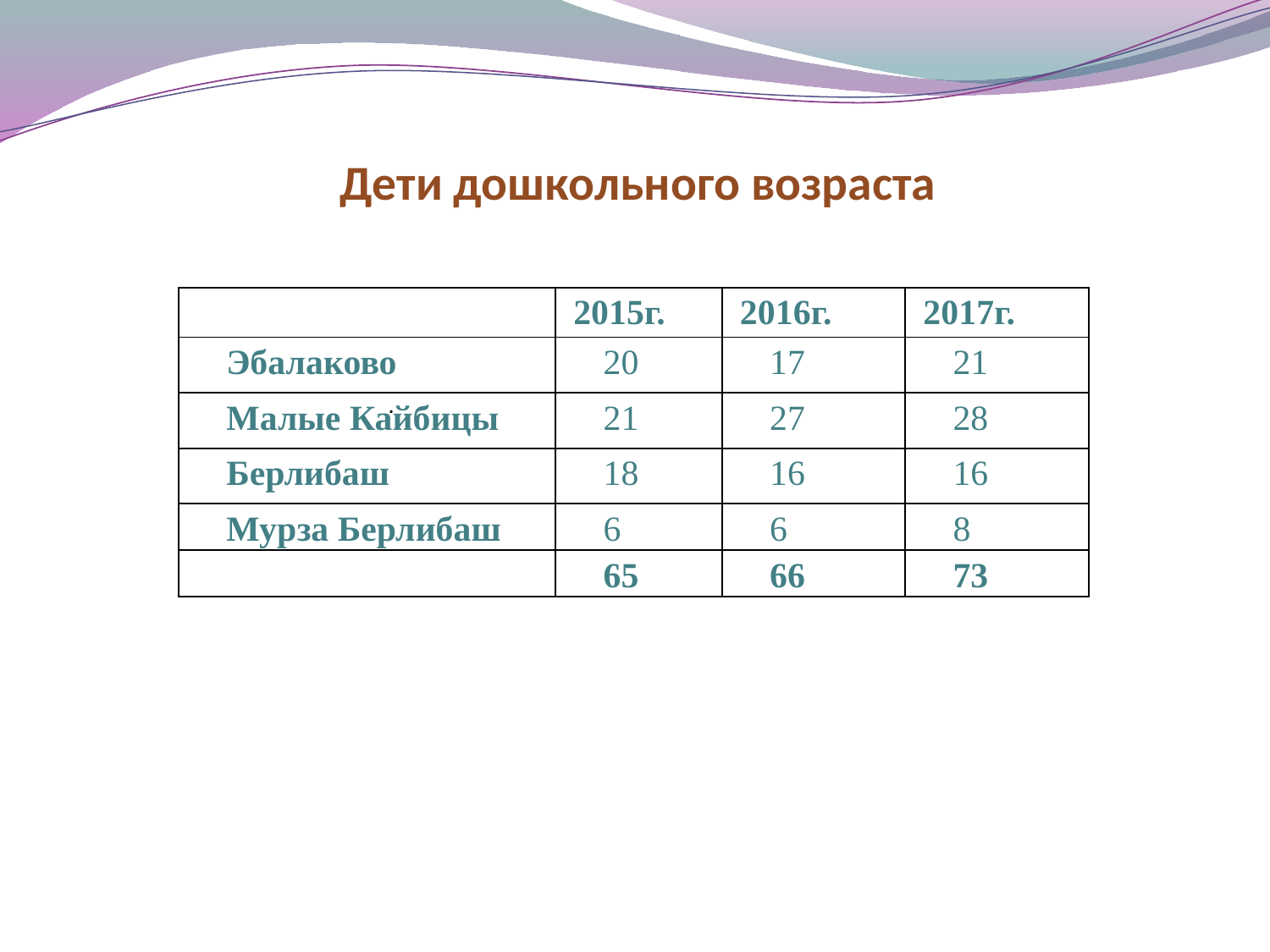

# Дети дошкольного возраста
|  | 2015г. | 2016г. | 2017г. |
| --- | --- | --- | --- |
| Эбалаково | 20 | 17 | 21 |
| Малые Кайбицы | 21 | 27 | 28 |
| Берлибаш | 18 | 16 | 16 |
| Мурза Берлибаш | 6 | 6 | 8 |
|  | 65 | 66 | 73 |
.